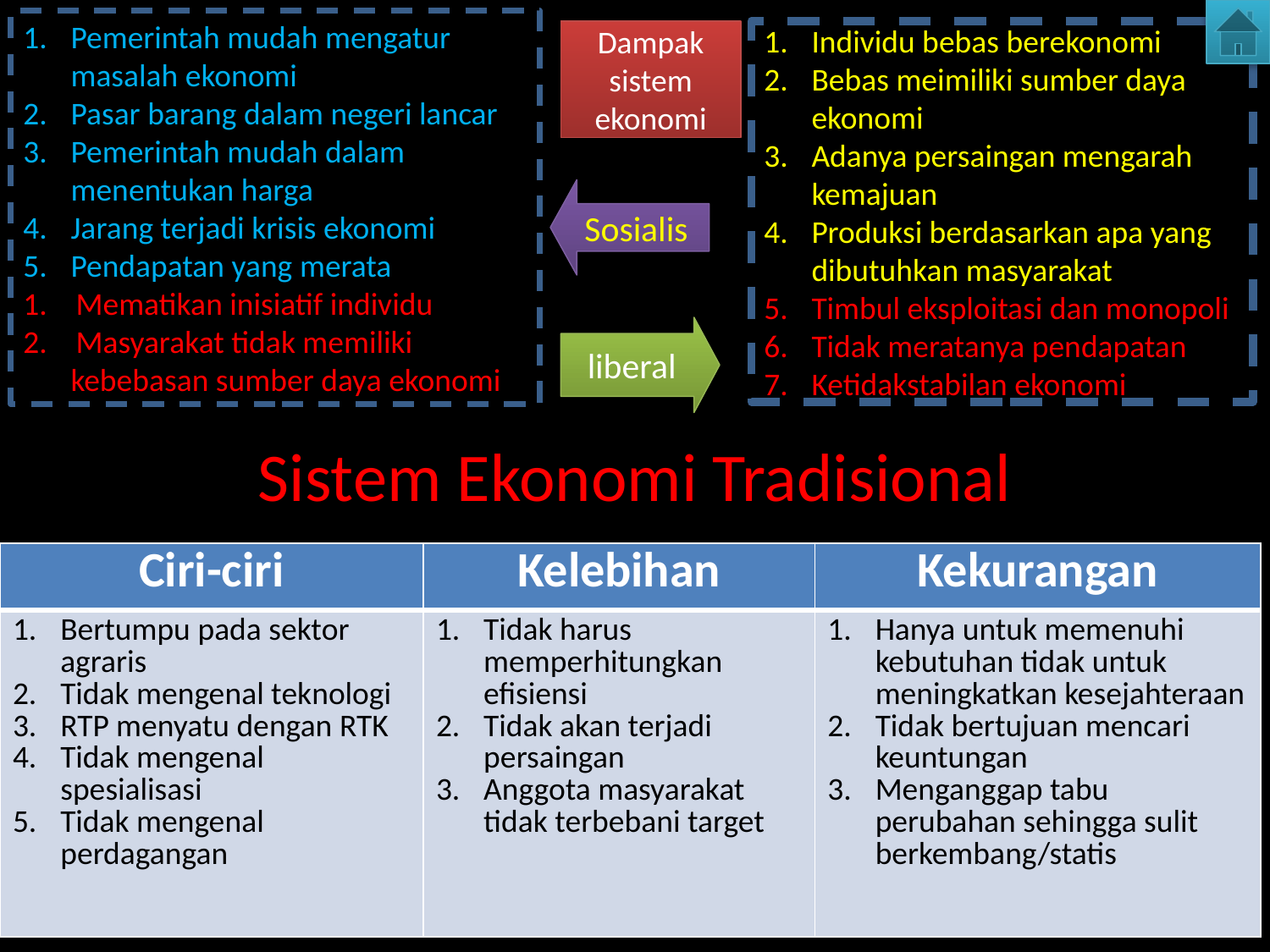

Pemerintah mudah mengatur masalah ekonomi
Pasar barang dalam negeri lancar
Pemerintah mudah dalam menentukan harga
Jarang terjadi krisis ekonomi
Pendapatan yang merata
1.    Mematikan inisiatif individu
2.    Masyarakat tidak memiliki kebebasan sumber daya ekonomi
Dampak sistem ekonomi
Individu bebas berekonomi
Bebas meimiliki sumber daya ekonomi
Adanya persaingan mengarah kemajuan
Produksi berdasarkan apa yang dibutuhkan masyarakat
Timbul eksploitasi dan monopoli
Tidak meratanya pendapatan
Ketidakstabilan ekonomi
Sosialis
liberal
# Sistem Ekonomi Tradisional
| Ciri-ciri | Kelebihan | Kekurangan |
| --- | --- | --- |
| Bertumpu pada sektor agraris Tidak mengenal teknologi RTP menyatu dengan RTK Tidak mengenal spesialisasi Tidak mengenal perdagangan | Tidak harus memperhitungkan efisiensi Tidak akan terjadi persaingan Anggota masyarakat tidak terbebani target | Hanya untuk memenuhi kebutuhan tidak untuk meningkatkan kesejahteraan Tidak bertujuan mencari keuntungan Menganggap tabu perubahan sehingga sulit berkembang/statis |